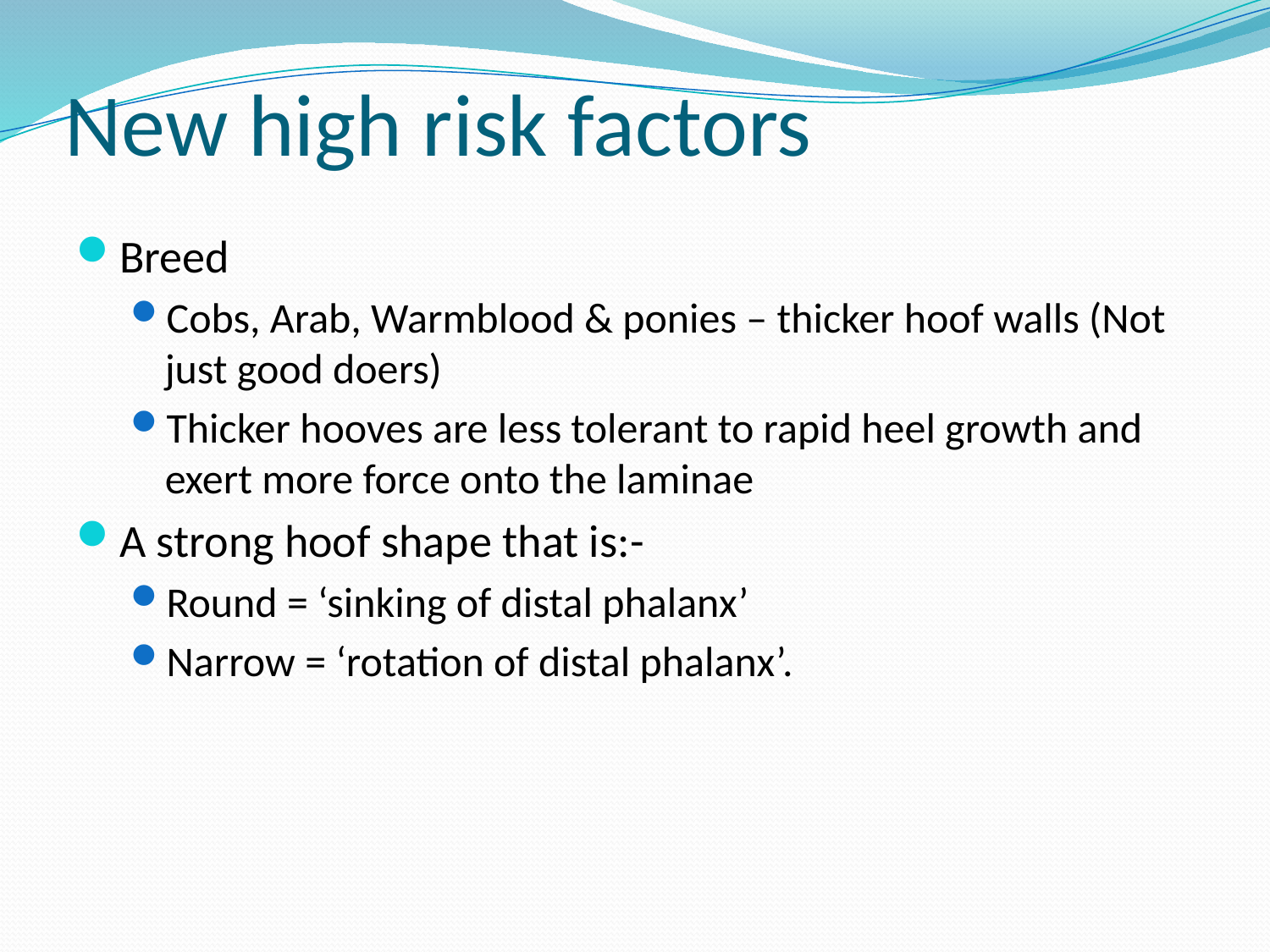

# New high risk factors
Breed
Cobs, Arab, Warmblood & ponies – thicker hoof walls (Not just good doers)
Thicker hooves are less tolerant to rapid heel growth and exert more force onto the laminae
A strong hoof shape that is:-
Round = ‘sinking of distal phalanx’
Narrow = ‘rotation of distal phalanx’.